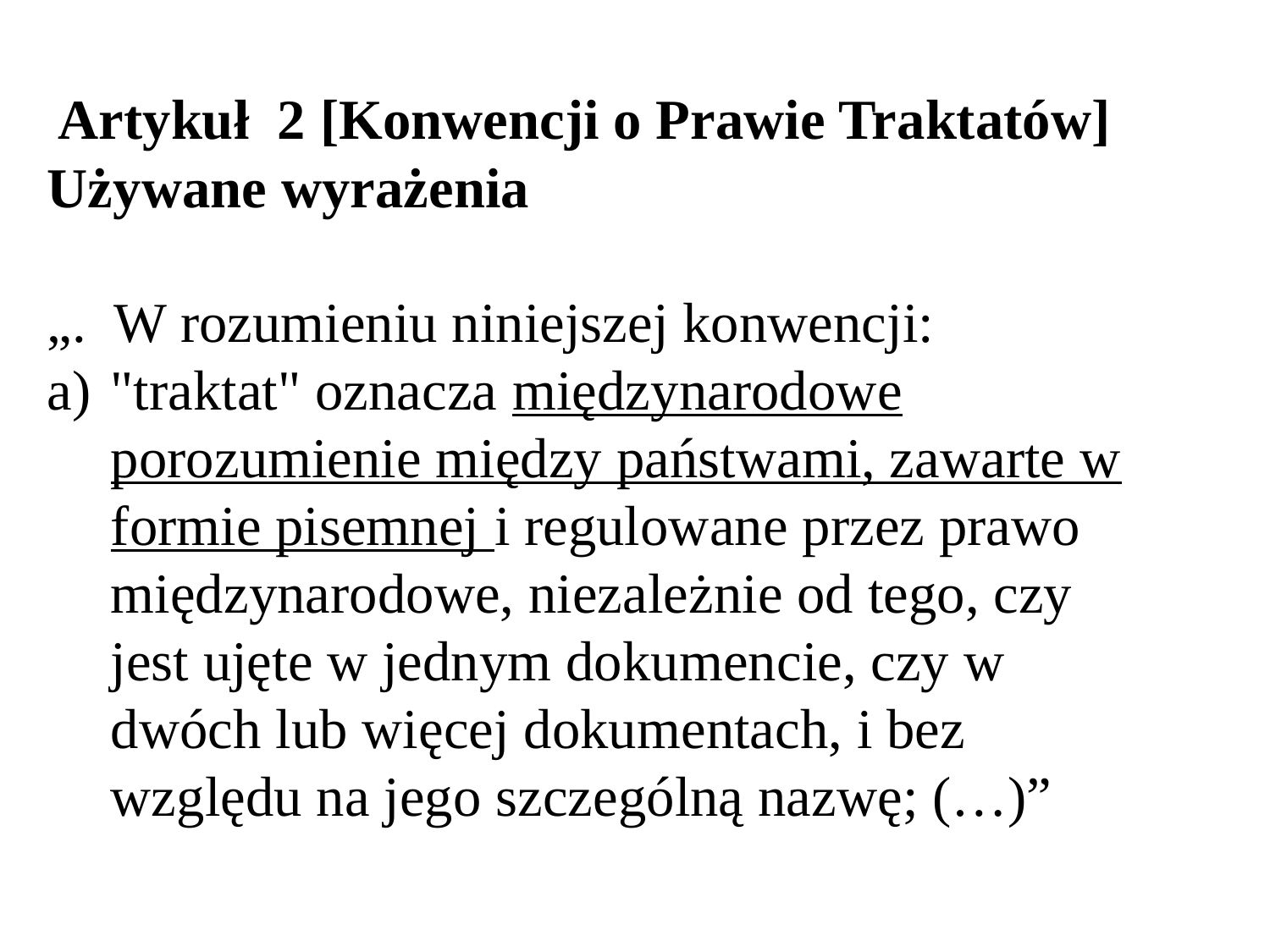

Artykuł  2 [Konwencji o Prawie Traktatów]
Używane wyrażenia

„.  W rozumieniu niniejszej konwencji:
"traktat" oznacza międzynarodowe porozumienie między państwami, zawarte w formie pisemnej i regulowane przez prawo międzynarodowe, niezależnie od tego, czy jest ujęte w jednym dokumencie, czy w dwóch lub więcej dokumentach, i bez względu na jego szczególną nazwę; (…)”